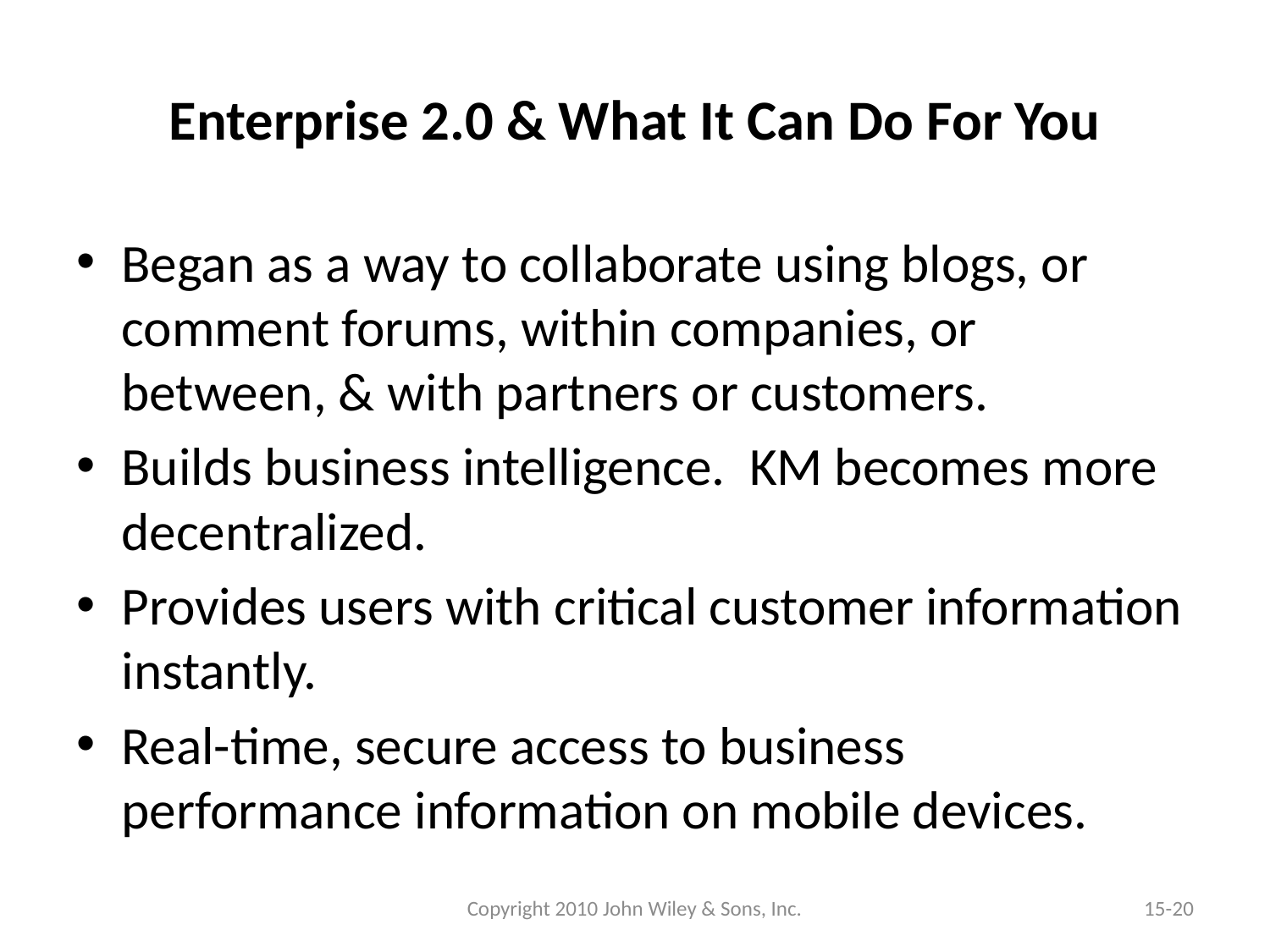

# Enterprise 2.0 & What It Can Do For You
Began as a way to collaborate using blogs, or comment forums, within companies, or between, & with partners or customers.
Builds business intelligence.  KM becomes more decentralized.
Provides users with critical customer information instantly.
Real-time, secure access to business performance information on mobile devices.
Copyright 2010 John Wiley & Sons, Inc.
15-20